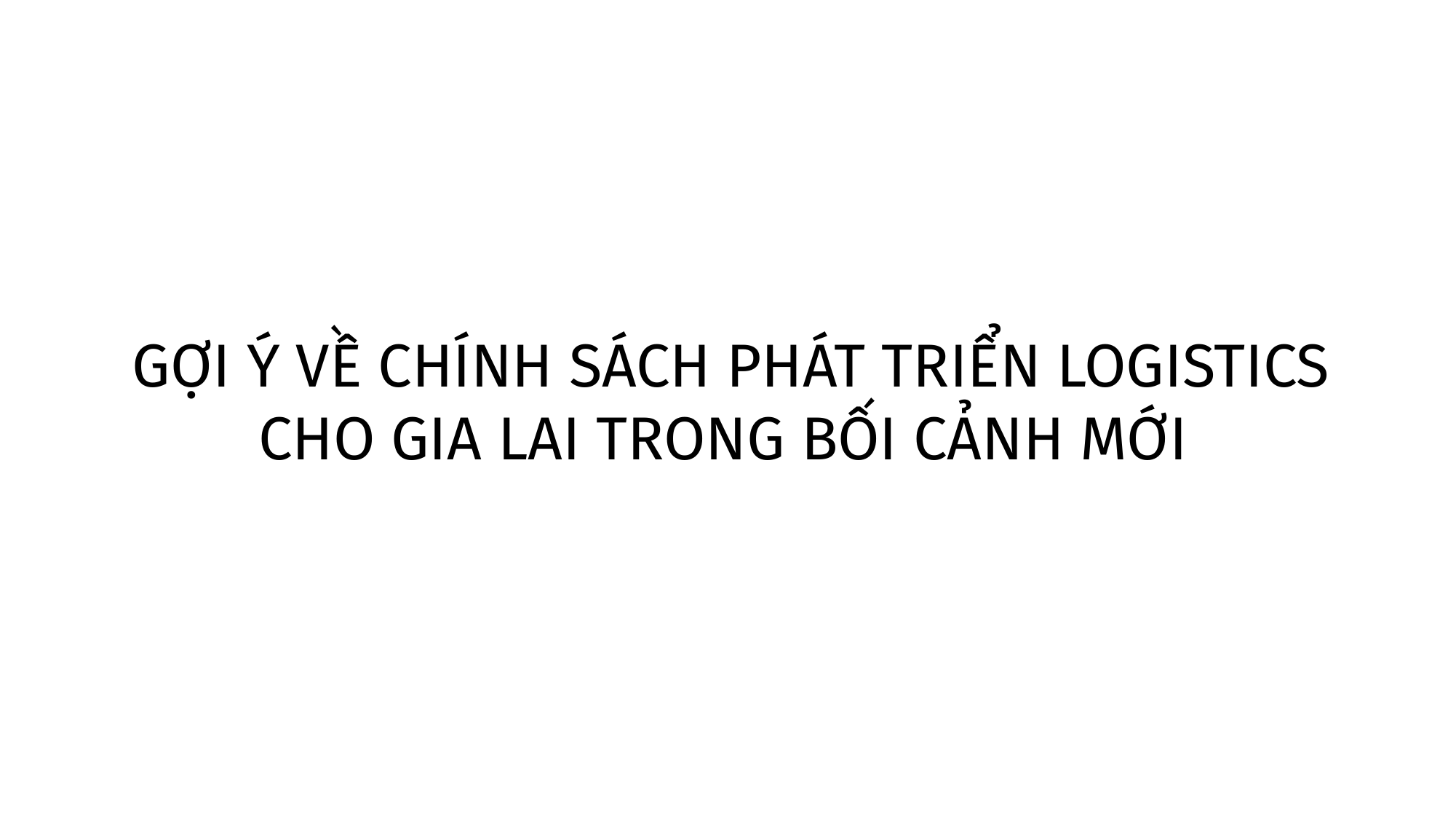

# GỢI Ý VỀ CHÍNH SÁCH PHÁT TRIỂN LOGISTICS CHO GIA LAI TRONG BỐI CẢNH MỚI